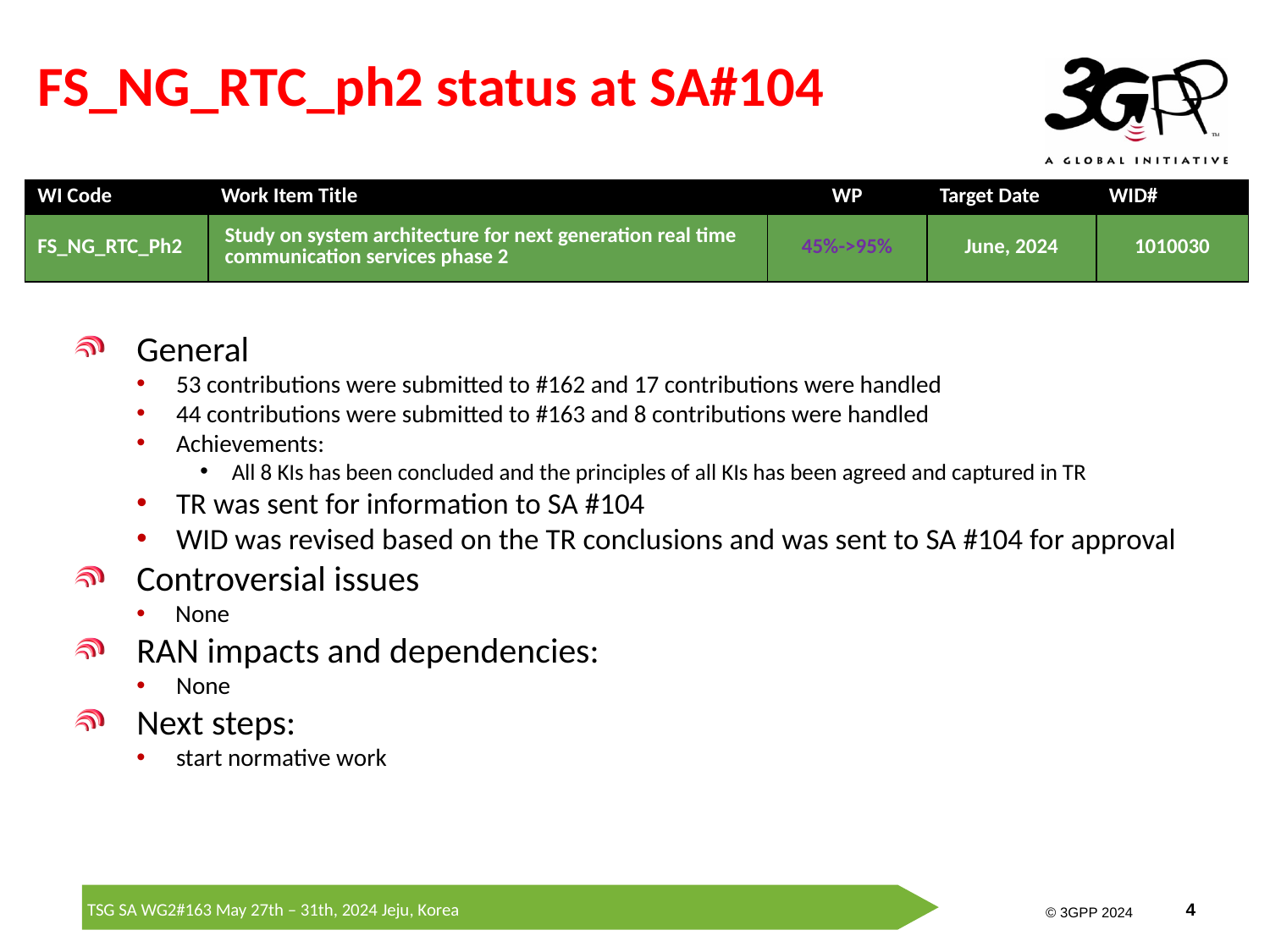

# FS_NG_RTC_ph2 status at SA#104
| WI Code | Work Item Title | WP | Target Date | WID# |
| --- | --- | --- | --- | --- |
| FS\_NG\_RTC\_Ph2 | Study on system architecture for next generation real time communication services phase 2 | 45%->95% | June, 2024 | 1010030 |
General
53 contributions were submitted to #162 and 17 contributions were handled
44 contributions were submitted to #163 and 8 contributions were handled
Achievements:
All 8 KIs has been concluded and the principles of all KIs has been agreed and captured in TR
TR was sent for information to SA #104
WID was revised based on the TR conclusions and was sent to SA #104 for approval
Controversial issues
None
RAN impacts and dependencies:
None
Next steps:
start normative work